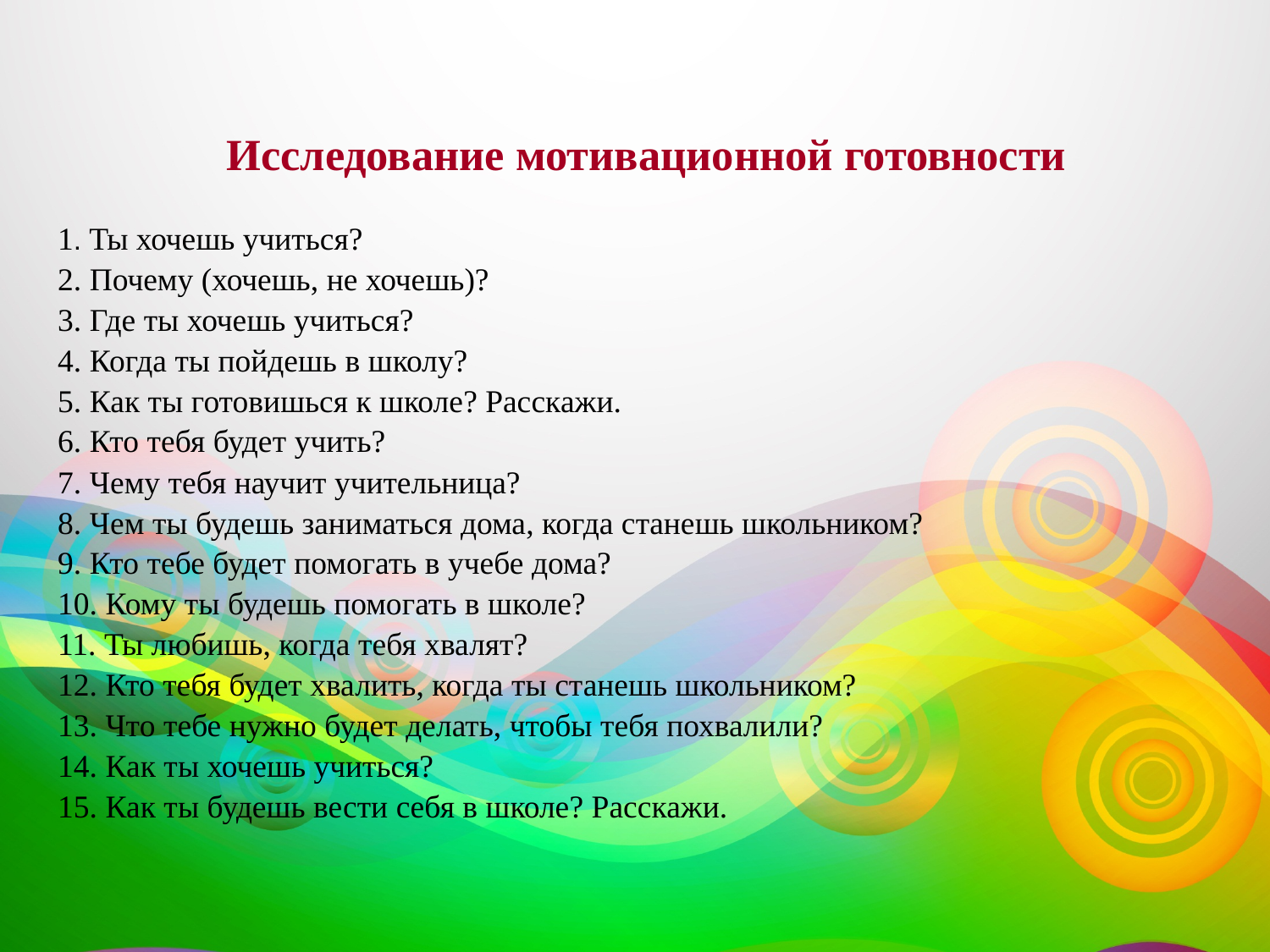

Исследование мотивационной готовности

1. Ты хочешь учиться?
2. Почему (хочешь, не хочешь)?
3. Где ты хочешь учиться?
4. Когда ты пойдешь в школу?
5. Как ты готовишься к школе? Расскажи.
6. Кто тебя будет учить?
7. Чему тебя научит учительница?
8. Чем ты будешь заниматься дома, когда станешь школьником?
9. Кто тебе будет помогать в учебе дома?
10. Кому ты будешь помогать в школе?
11. Ты любишь, когда тебя хвалят?
12. Кто тебя будет хвалить, когда ты станешь школьником?
13. Что тебе нужно будет делать, чтобы тебя похвалили?
14. Как ты хочешь учиться?
15. Как ты будешь вести себя в школе? Расскажи.